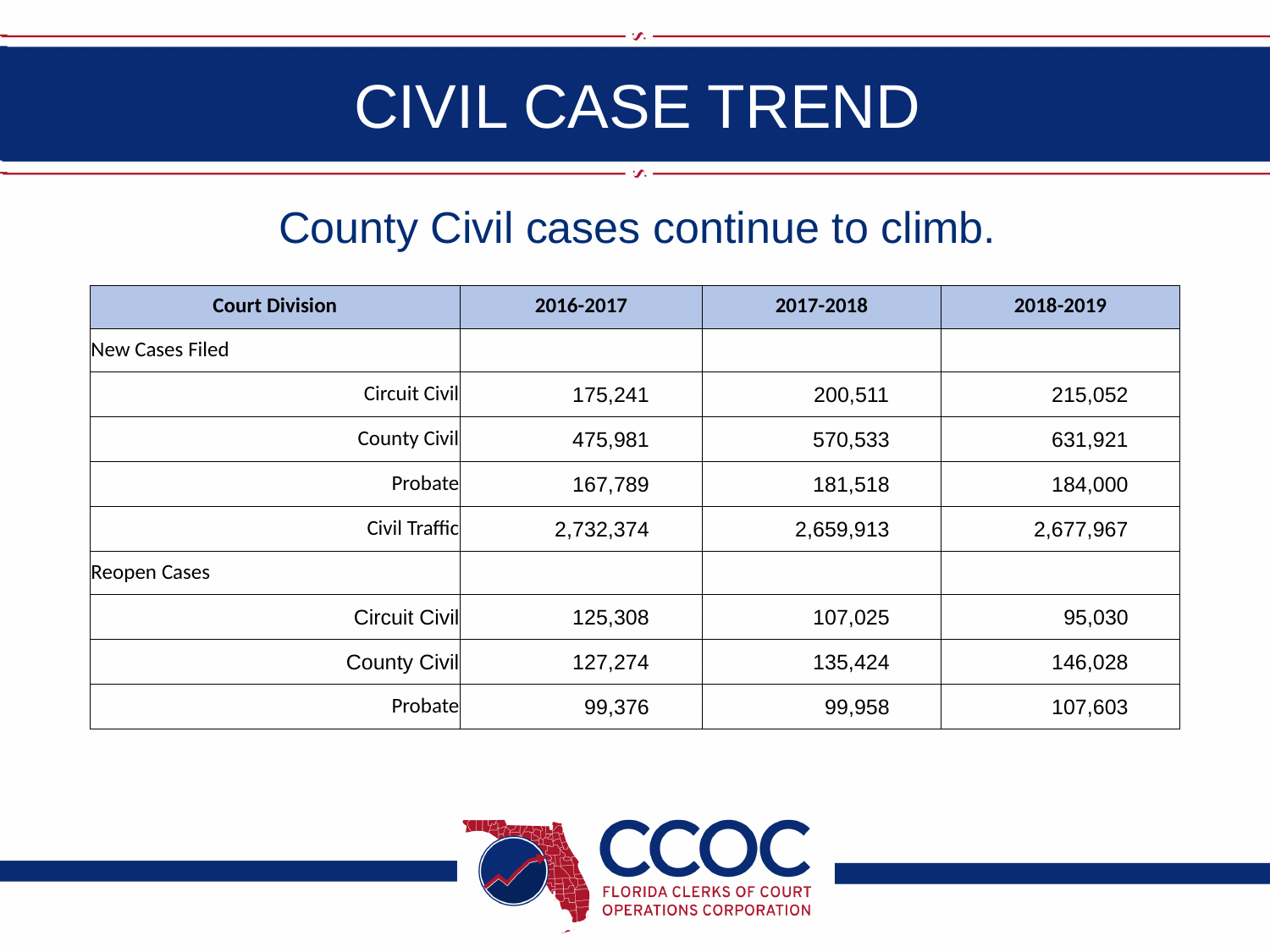

# CIVIL CASE TREND
County Civil cases continue to climb.
| Court Division | 2016-2017 | 2017-2018 | 2018-2019 |
| --- | --- | --- | --- |
| New Cases Filed |  |  |  |
| Circuit Civil | 175,241 | 200,511 | 215,052 |
| County Civil | 475,981 | 570,533 | 631,921 |
| Probate | 167,789 | 181,518 | 184,000 |
| Civil Traffic | 2,732,374 | 2,659,913 | 2,677,967 |
| Reopen Cases |  |  |  |
| Circuit Civil | 125,308 | 107,025 | 95,030 |
| County Civil | 127,274 | 135,424 | 146,028 |
| Probate | 99,376 | 99,958 | 107,603 |